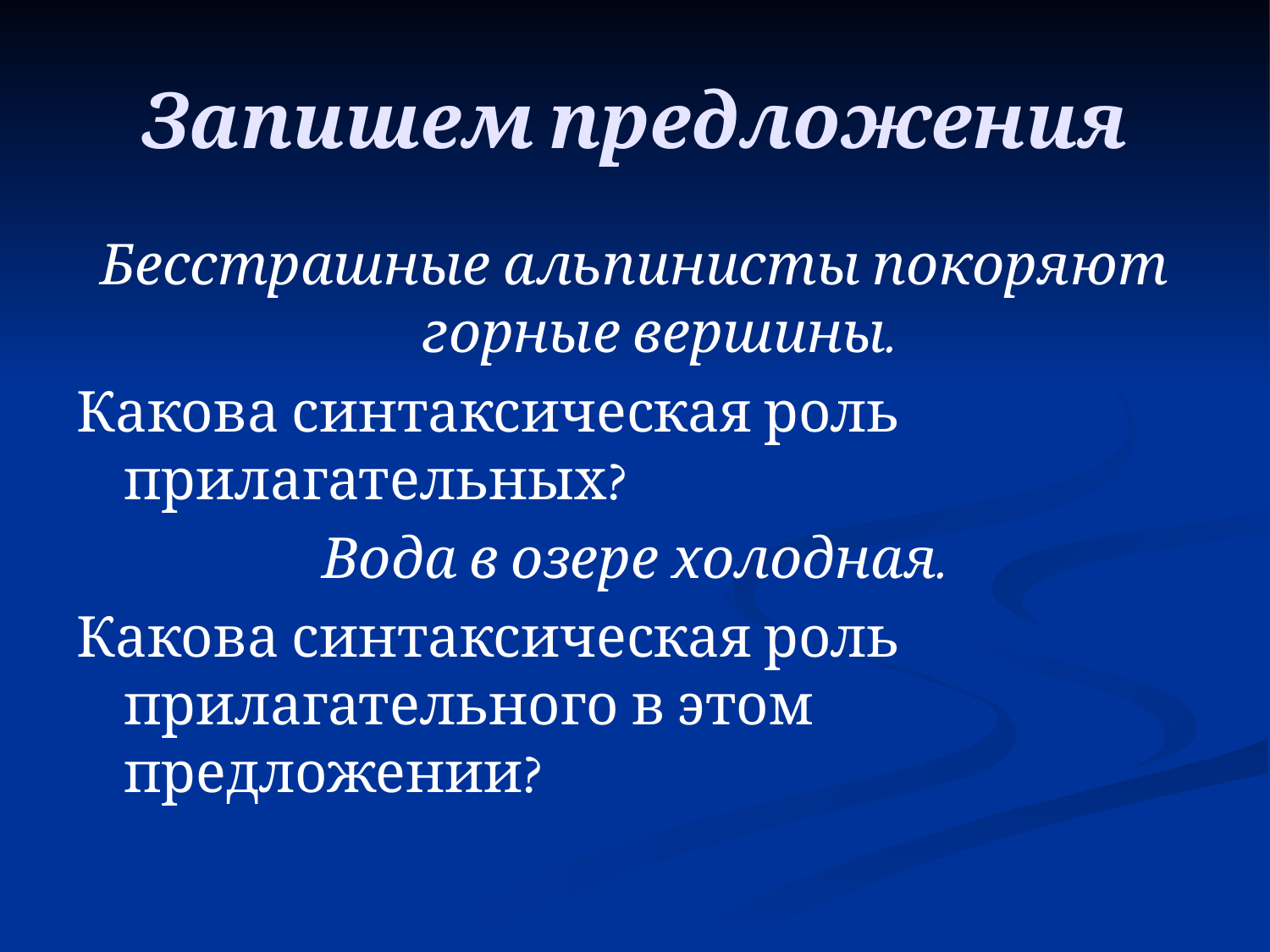

# Запишем предложения
Бесстрашные альпинисты покоряют горные вершины.
Какова синтаксическая роль прилагательных?
Вода в озере холодная.
Какова синтаксическая роль прилагательного в этом предложении?